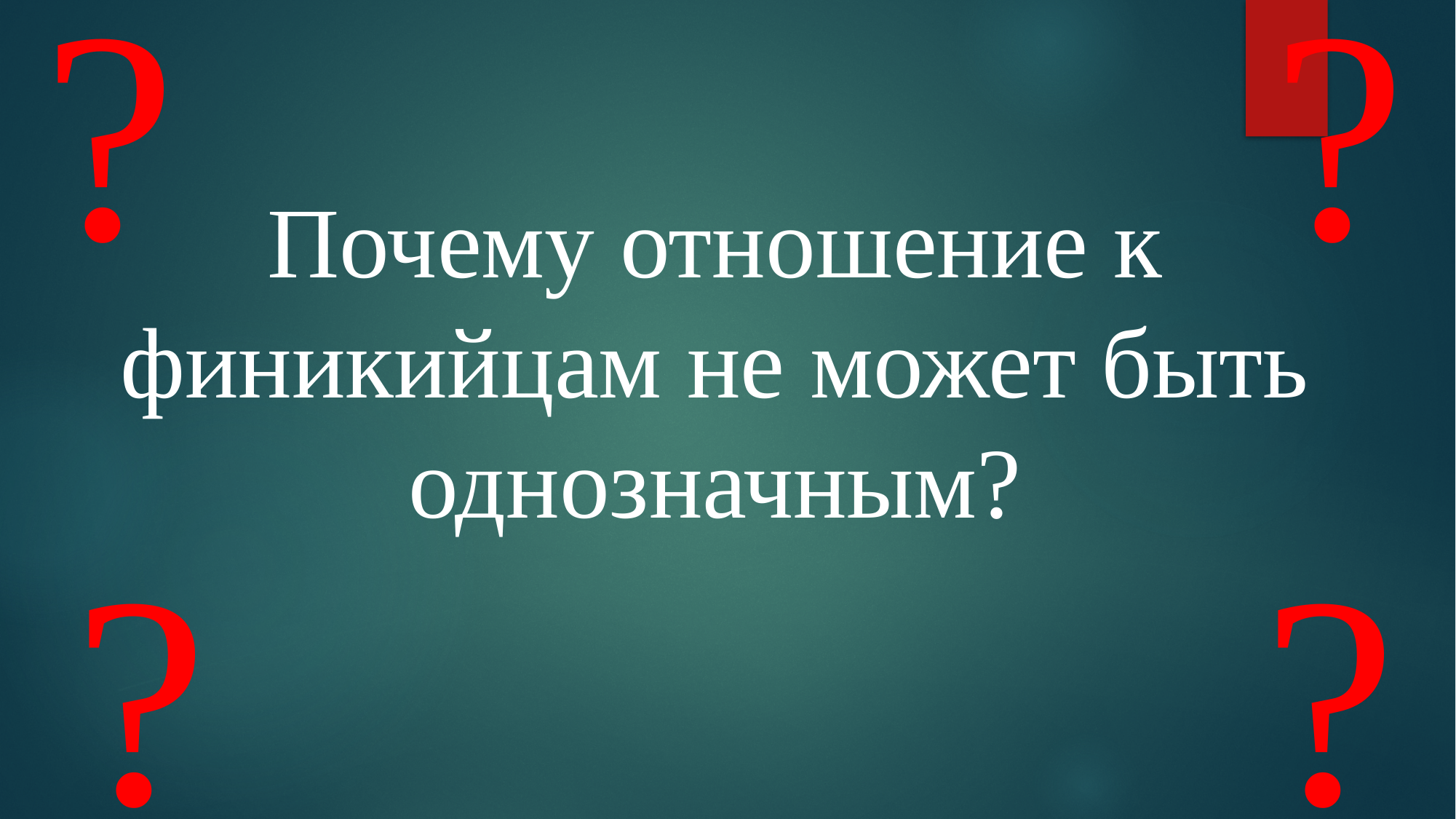

?

Почему отношение к финикийцам не может быть однозначным?
?
?
?